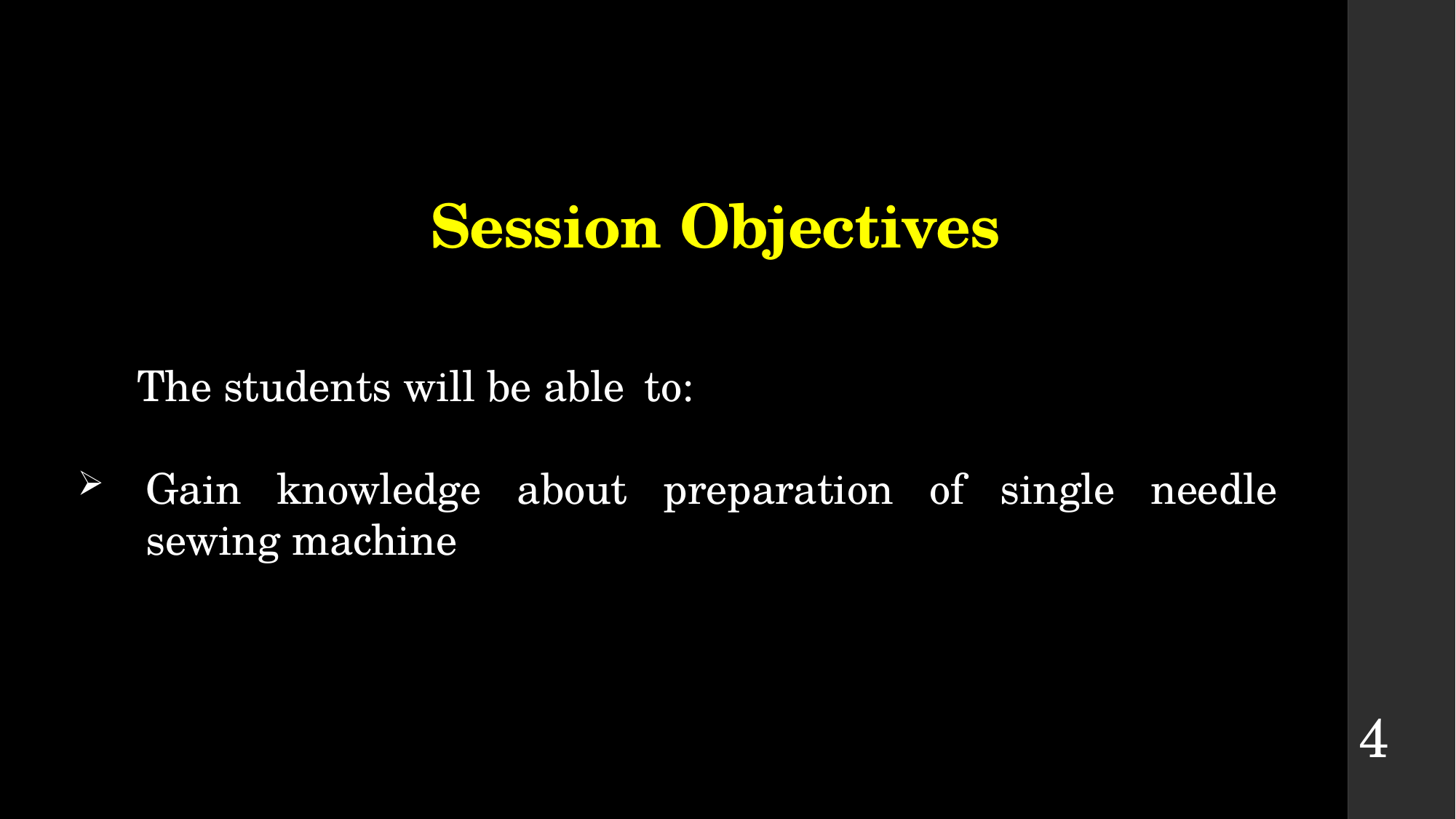

# Session Objectives
      The students will be able to:

Gain knowledge about preparation of single needle sewing machine
4